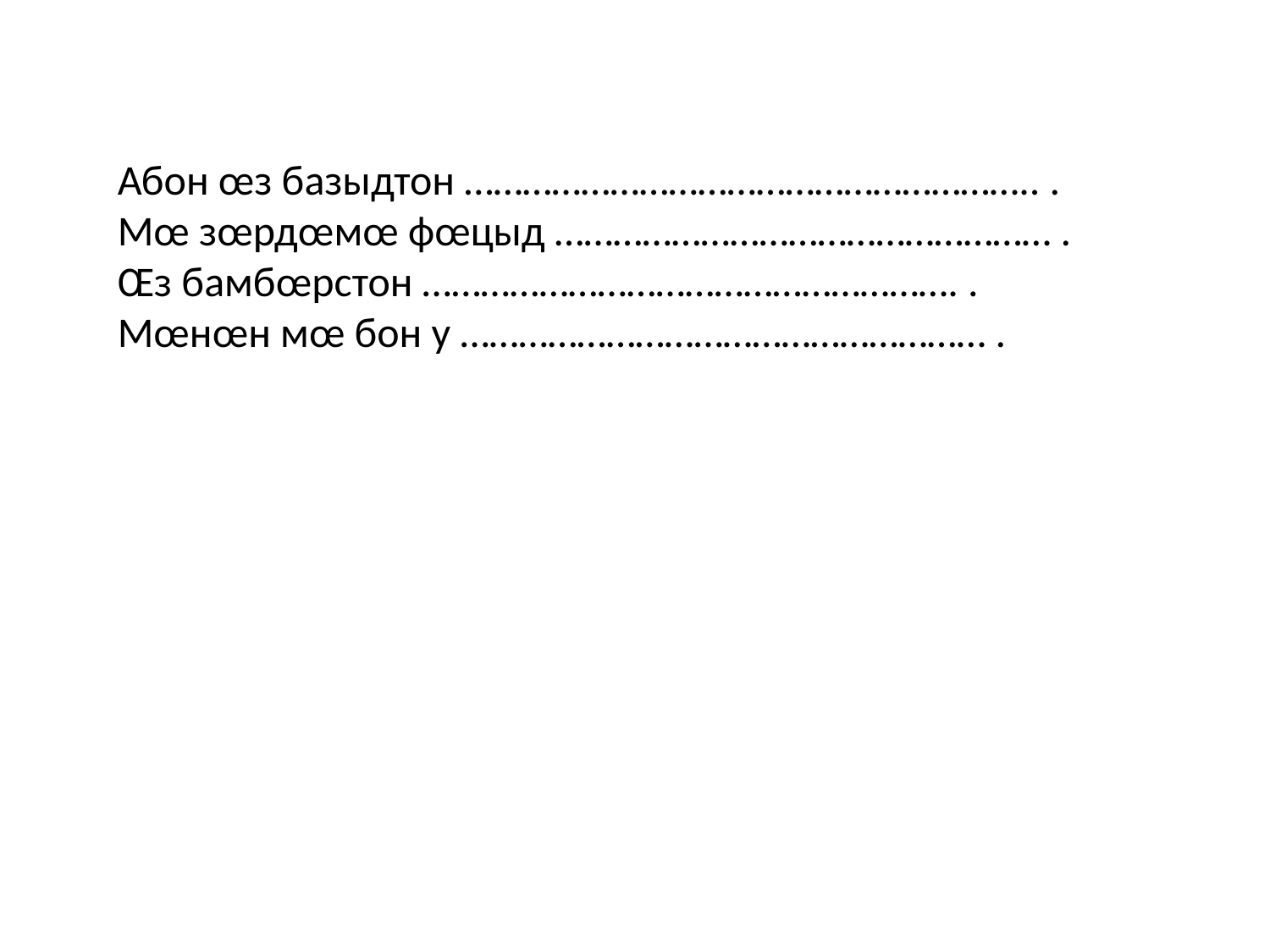

Абон œз базыдтон ………………………………………………….. .
Мœ зœрдœмœ фœцыд …………………………………………… .
Œз бамбœрстон ………………………………………………. .
Мœнœн мœ бон у ……………………………………………… .